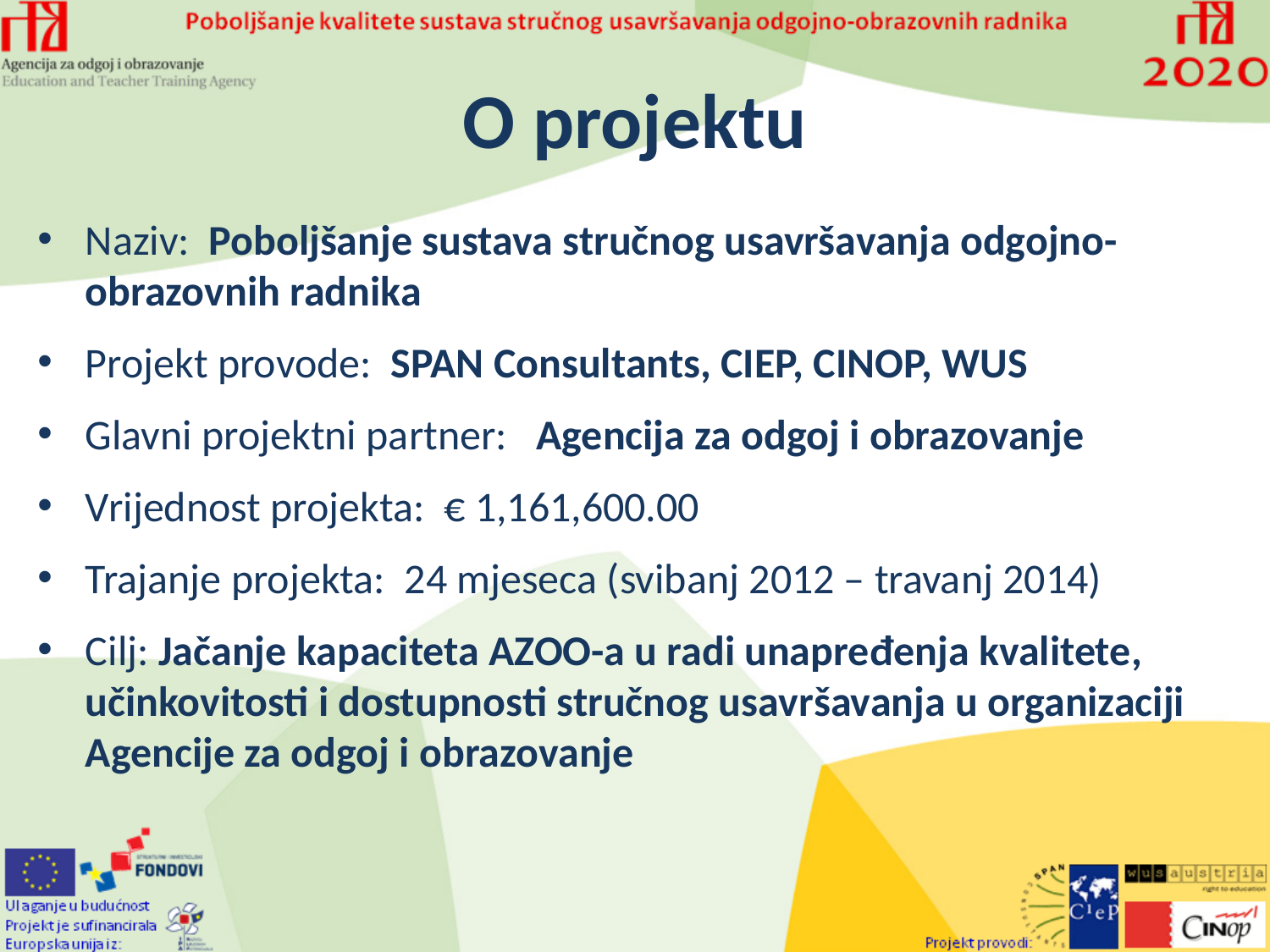

# O projektu
Naziv:  Poboljšanje sustava stručnog usavršavanja odgojno-obrazovnih radnika
Projekt provode:  SPAN Consultants, CIEP, CINOP, WUS
Glavni projektni partner:   Agencija za odgoj i obrazovanje
Vrijednost projekta:  € 1,161,600.00
Trajanje projekta:  24 mjeseca (svibanj 2012 – travanj 2014)
Cilj: Jačanje kapaciteta AZOO-a u radi unapređenja kvalitete, učinkovitosti i dostupnosti stručnog usavršavanja u organizaciji Agencije za odgoj i obrazovanje